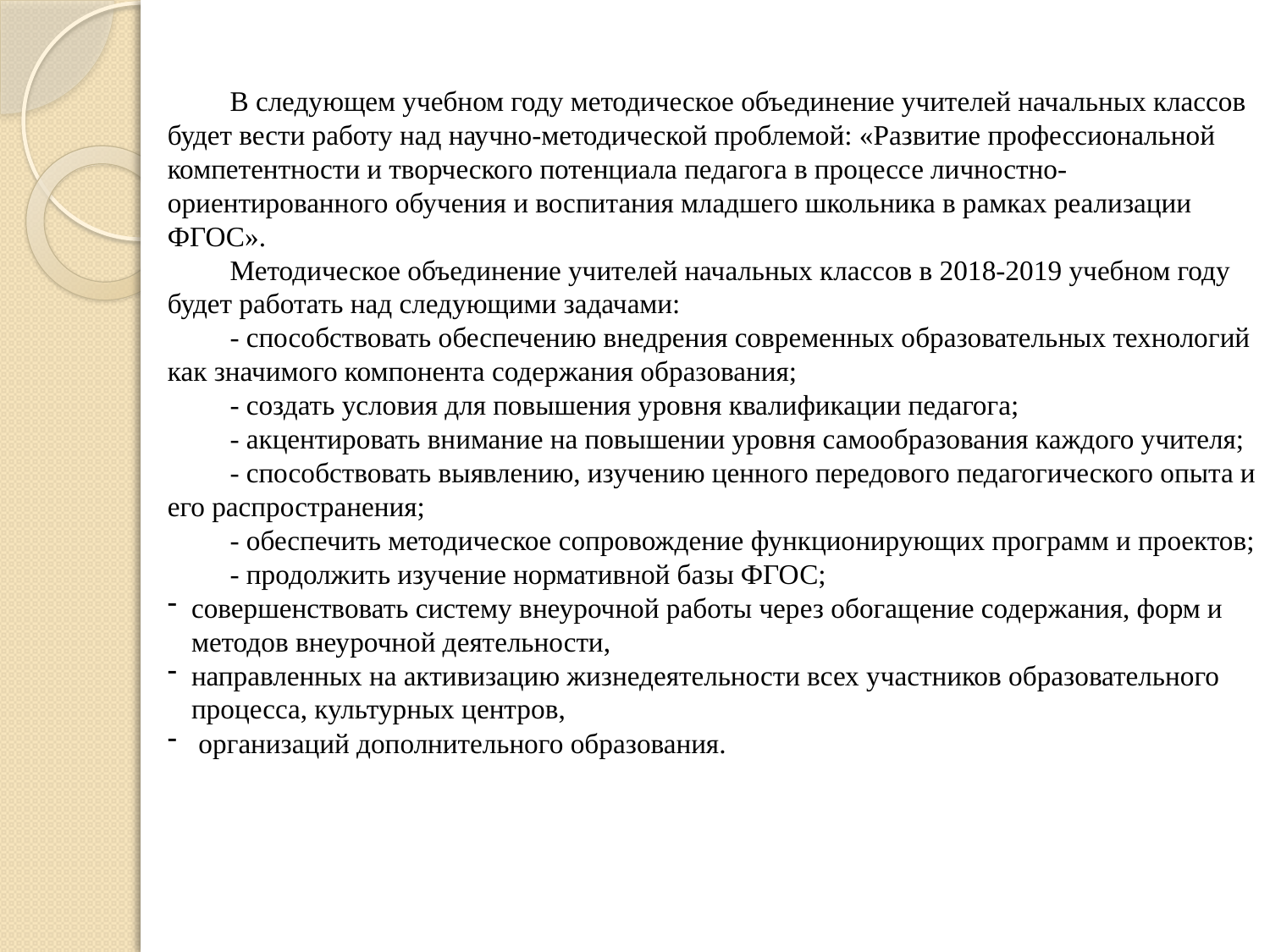

#
В следующем учебном году методическое объединение учителей начальных классов будет вести работу над научно-методической проблемой: «Развитие профессиональной компетентности и творческого потенциала педагога в процессе личностно- ориентированного обучения и воспитания младшего школьника в рамках реализации ФГОС».
Методическое объединение учителей начальных классов в 2018-2019 учебном году будет работать над следующими задачами:
- способствовать обеспечению внедрения современных образовательных технологий как значимого компонента содержания образования;
- создать условия для повышения уровня квалификации педагога;
- акцентировать внимание на повышении уровня самообразования каждого учителя;
- способствовать выявлению, изучению ценного передового педагогического опыта и его распространения;
- обеспечить методическое сопровождение функционирующих программ и проектов;
- продолжить изучение нормативной базы ФГОС;
совершенствовать систему внеурочной работы через обогащение содержания, форм и методов внеурочной деятельности,
направленных на активизацию жизнедеятельности всех участников образовательного процесса, культурных центров,
 организаций дополнительного образования.